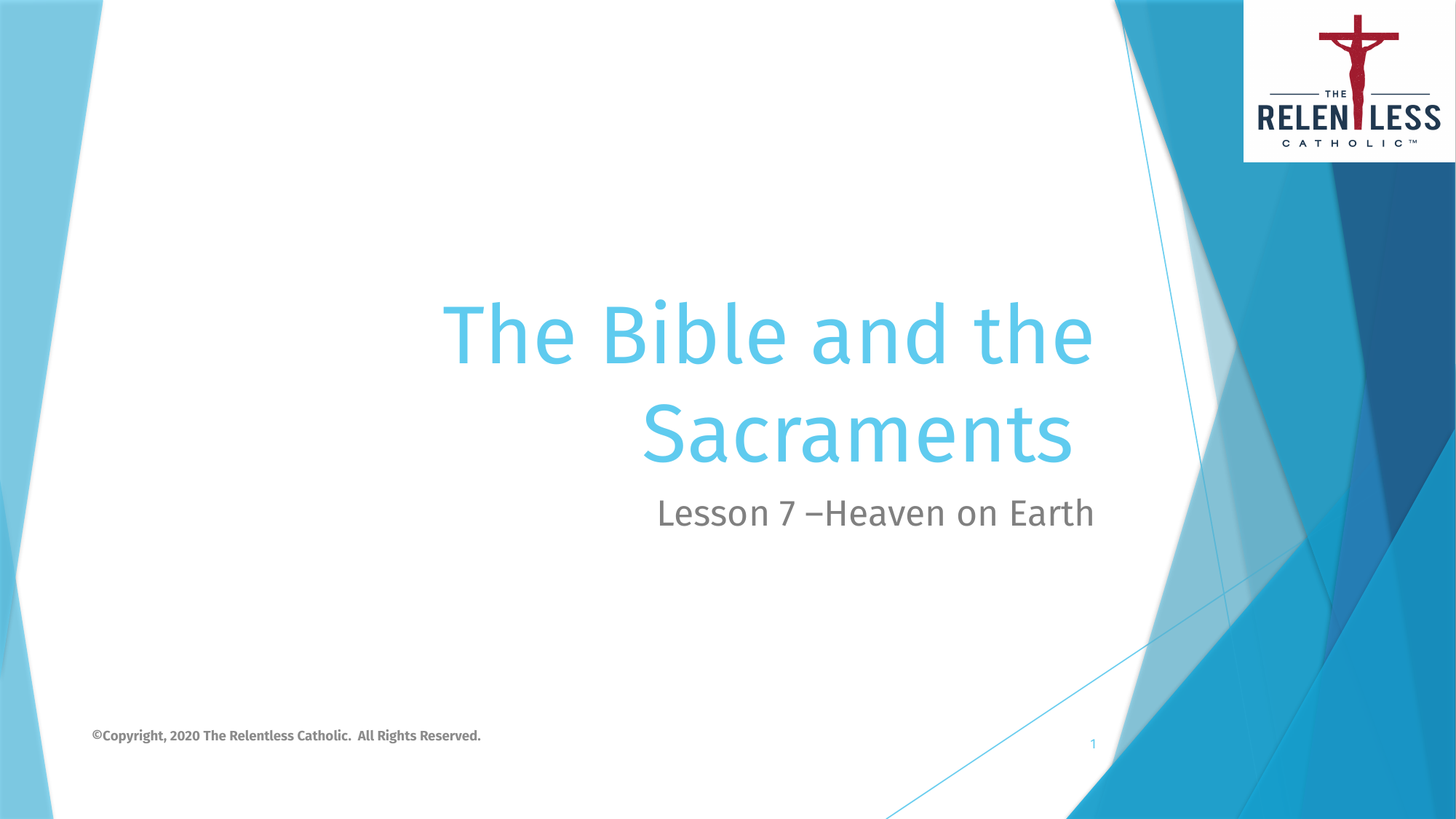

# The Bible and the Sacraments
Lesson 7 –Heaven on Earth
©Copyright, 2020 The Relentless Catholic.  All Rights Reserved.

1